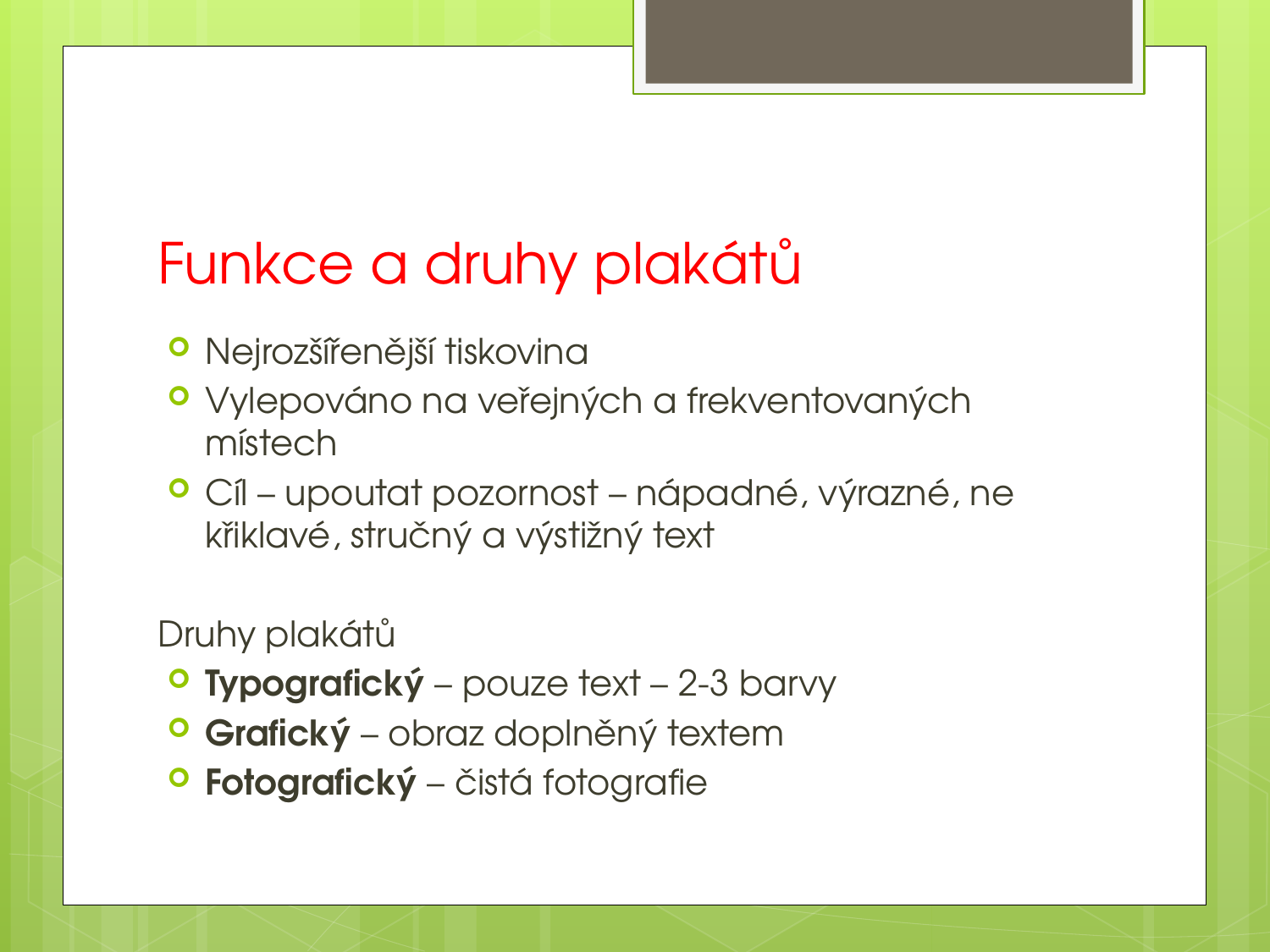

# Funkce a druhy plakátů
Nejrozšířenější tiskovina
Vylepováno na veřejných a frekventovaných místech
Cíl – upoutat pozornost – nápadné, výrazné, ne křiklavé, stručný a výstižný text

Druhy plakátů
Typografický – pouze text – 2-3 barvy
Grafický – obraz doplněný textem
Fotografický – čistá fotografie